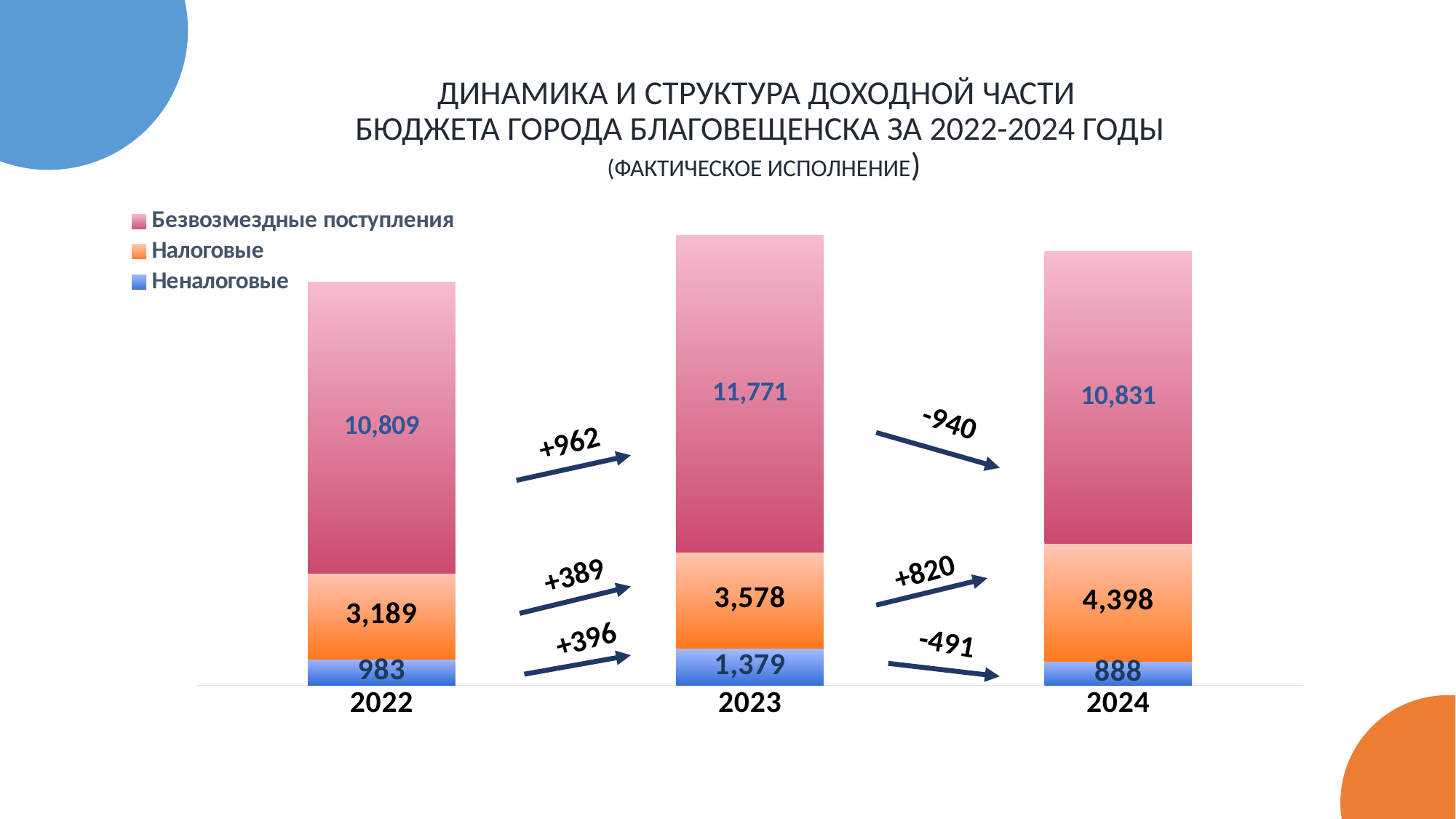

Динамика и структура доходной части
бюджета города Благовещенска ЗА 2022-2024 ГОДЫ
 (ФАКТИЧЕСКОЕ ИСПОЛНЕНИЕ)

### Chart

| Category | Неналоговые | Налоговые | Безвозмездные поступления |
|---|---|---|---|
| 2022 | 983.0 | 3189.0 | 10809.0 |
| 2023 | 1379.0 | 3578.0 | 11771.0 |
| 2024 | 888.0 | 4398.0 | 10831.0 |
-940
+962
+820
+389
+396